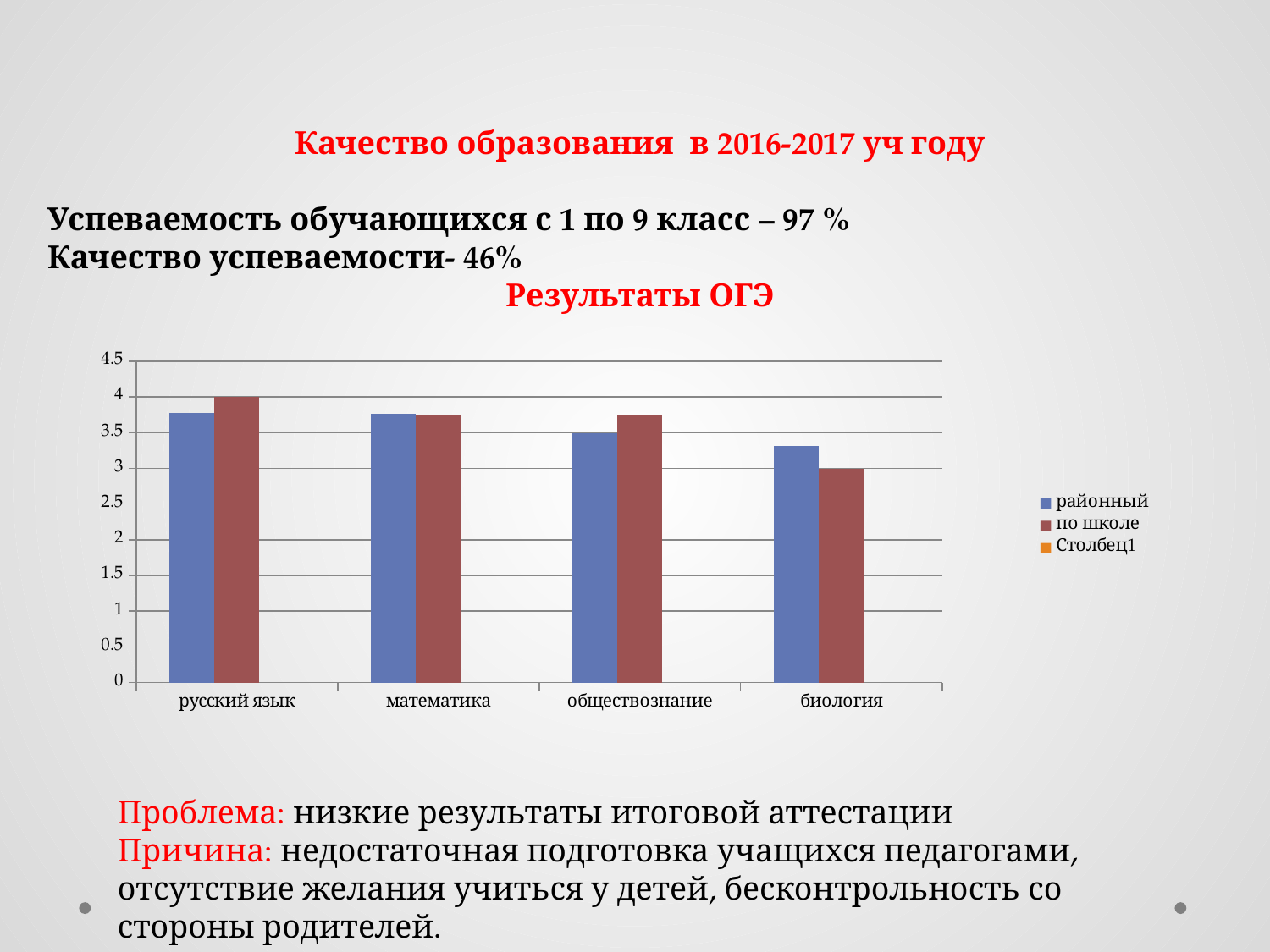

Качество образования  в 2016-2017 уч году

Успеваемость обучающихся с 1 по 9 класс – 97 %
Качество успеваемости- 46%
Результаты ОГЭ

### Chart

| Category | районный | по школе | Столбец1 |
|---|---|---|---|
| русский язык | 3.78 | 4.0 | None |
| математика | 3.76 | 3.75 | None |
| обществознание | 3.49 | 3.75 | None |
| биология | 3.31 | 3.0 | None |
Проблема: низкие результаты итоговой аттестации
Причина: недостаточная подготовка учащихся педагогами, отсутствие желания учиться у детей, бесконтрольность со стороны родителей.